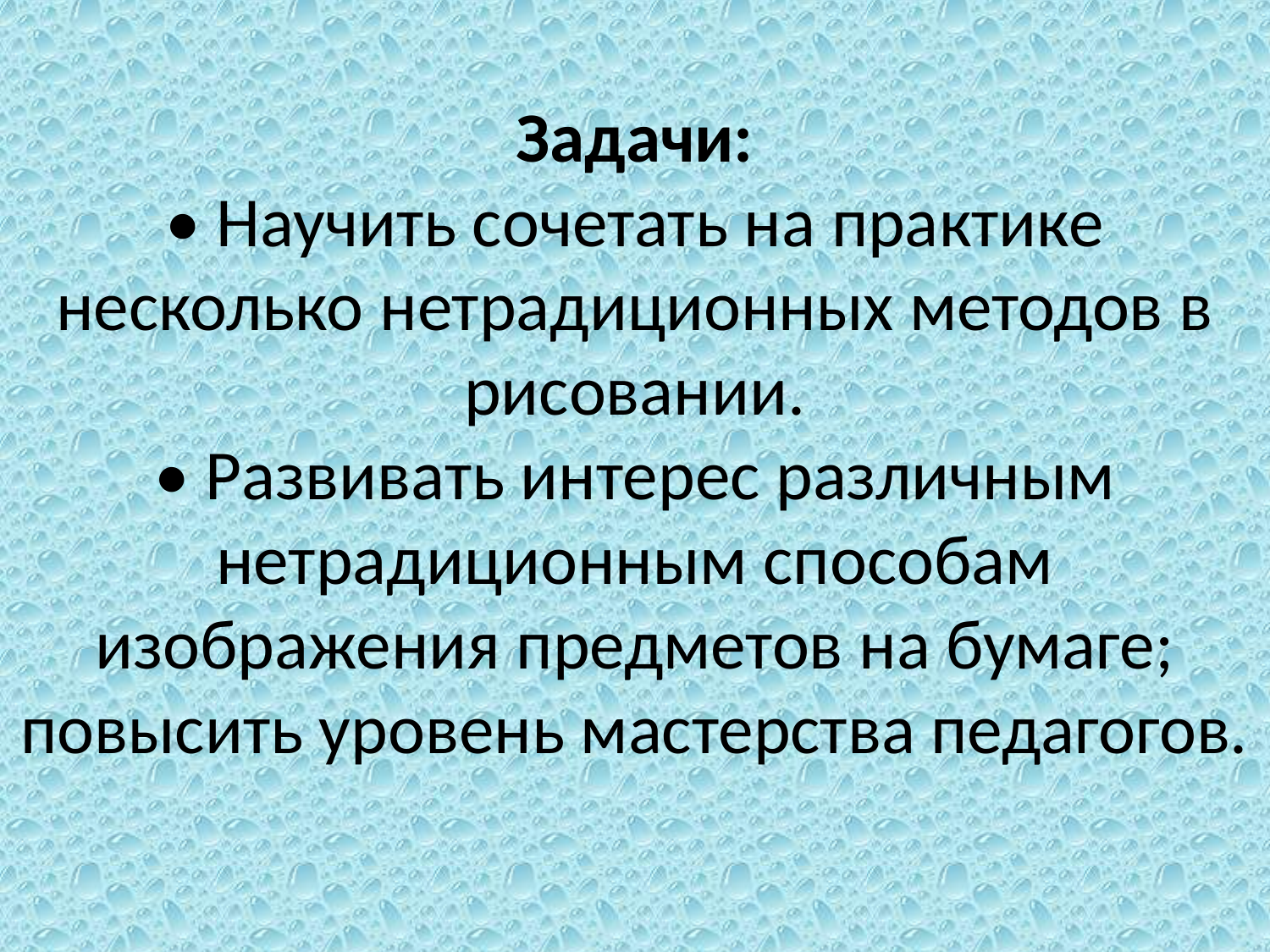

# Задачи: • Научить сочетать на практике несколько нетрадиционных методов в рисовании. • Развивать интерес различным нетрадиционным способам изображения предметов на бумаге; повысить уровень мастерства педагогов.